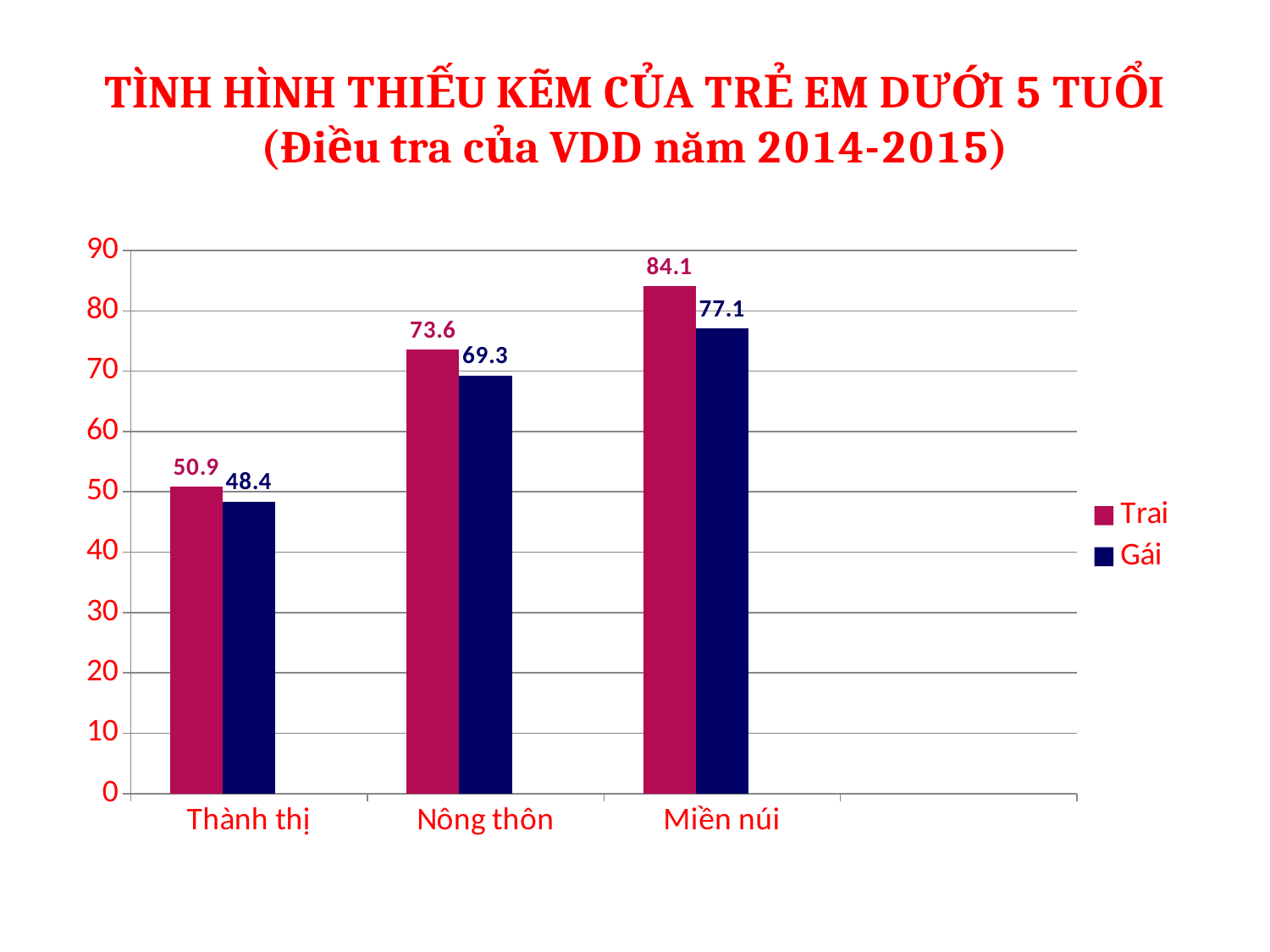

# TÌNH HÌNH THIẾU KẼM CỦA TRẺ EM DƯỚI 5 TUỔI (Điều tra của VDD năm 2014-2015)

### Chart

| Category | Trai | Gái | Column1 |
|---|---|---|---|
| Thành thị | 50.9 | 48.4 | None |
| Nông thôn | 73.6 | 69.3 | None |
| Miền núi | 84.1 | 77.1 | None |